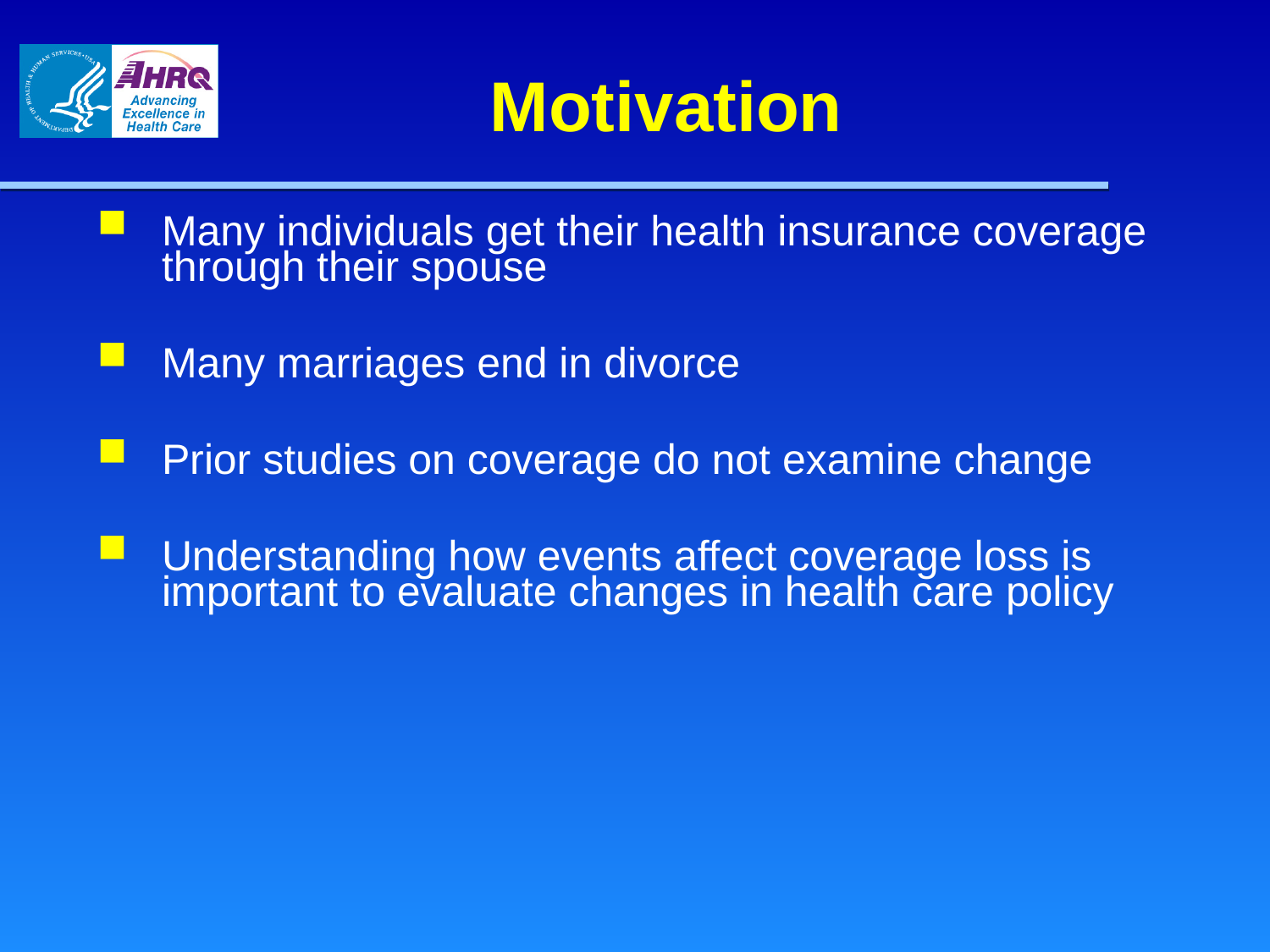

# Motivation
Many individuals get their health insurance coverage through their spouse

Many marriages end in divorce

Prior studies on coverage do not examine change

Understanding how events affect coverage loss is important to evaluate changes in health care policy